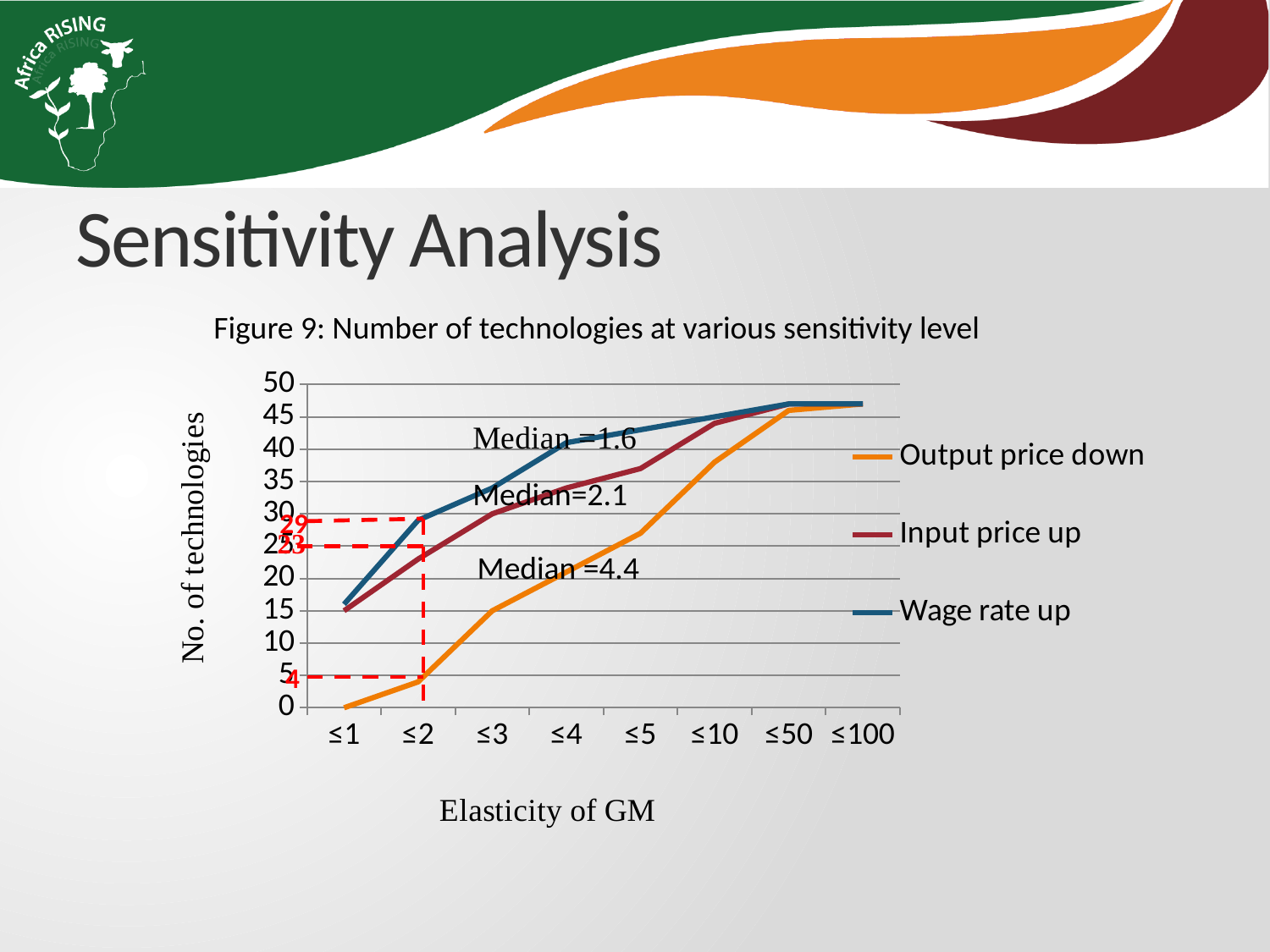

# Sensitivity Analysis

Figure 9: Number of technologies at various sensitivity level

### Chart

| Category | Output price down | Input price up | Wage rate up |
|---|---|---|---|
| ≤1 | 0.0 | 15.0 | 16.0 |
| ≤2 | 4.0 | 23.0 | 29.0 |
| ≤3 | 15.0 | 30.0 | 34.0 |
| ≤4 | 21.0 | 34.0 | 41.0 |
| ≤5 | 27.0 | 37.0 | 43.0 |
| ≤10 | 38.0 | 44.0 | 45.0 |
| ≤50 | 46.0 | 47.0 | 47.0 |
| ≤100 | 47.0 | 47.0 | 47.0 |
Median=2.1
29
Median =4.4
4